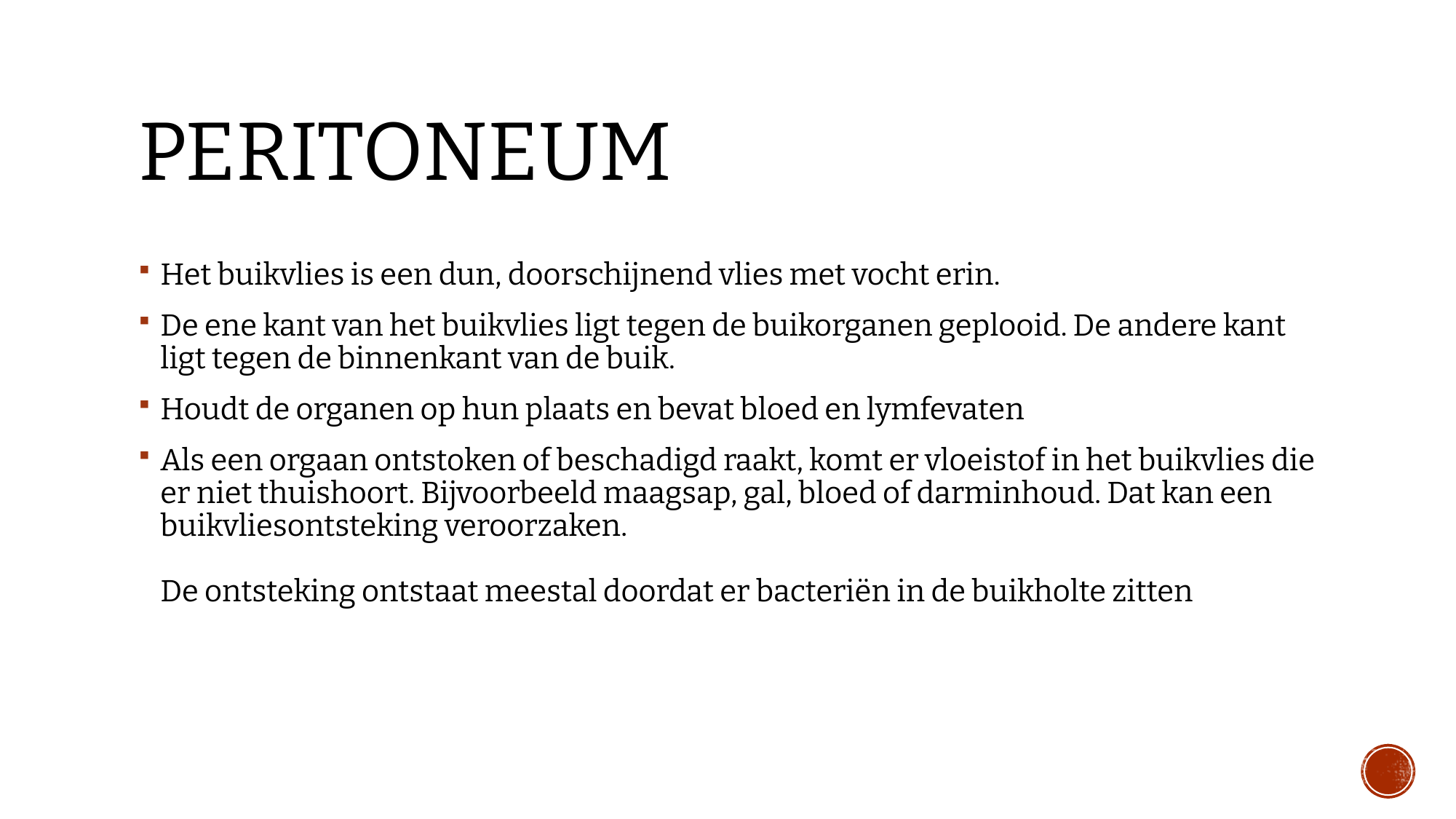

# Peritoneum
Het buikvlies is een dun, doorschijnend vlies met vocht erin.
De ene kant van het buikvlies ligt tegen de buikorganen geplooid. De andere kant ligt tegen de binnenkant van de buik.
Houdt de organen op hun plaats en bevat bloed en lymfevaten
Als een orgaan ontstoken of beschadigd raakt, komt er vloeistof in het buikvlies die er niet thuishoort. Bijvoorbeeld maagsap, gal, bloed of darminhoud. Dat kan een buikvliesontsteking veroorzaken.
De ontsteking ontstaat meestal doordat er bacteriën in de buikholte zitten